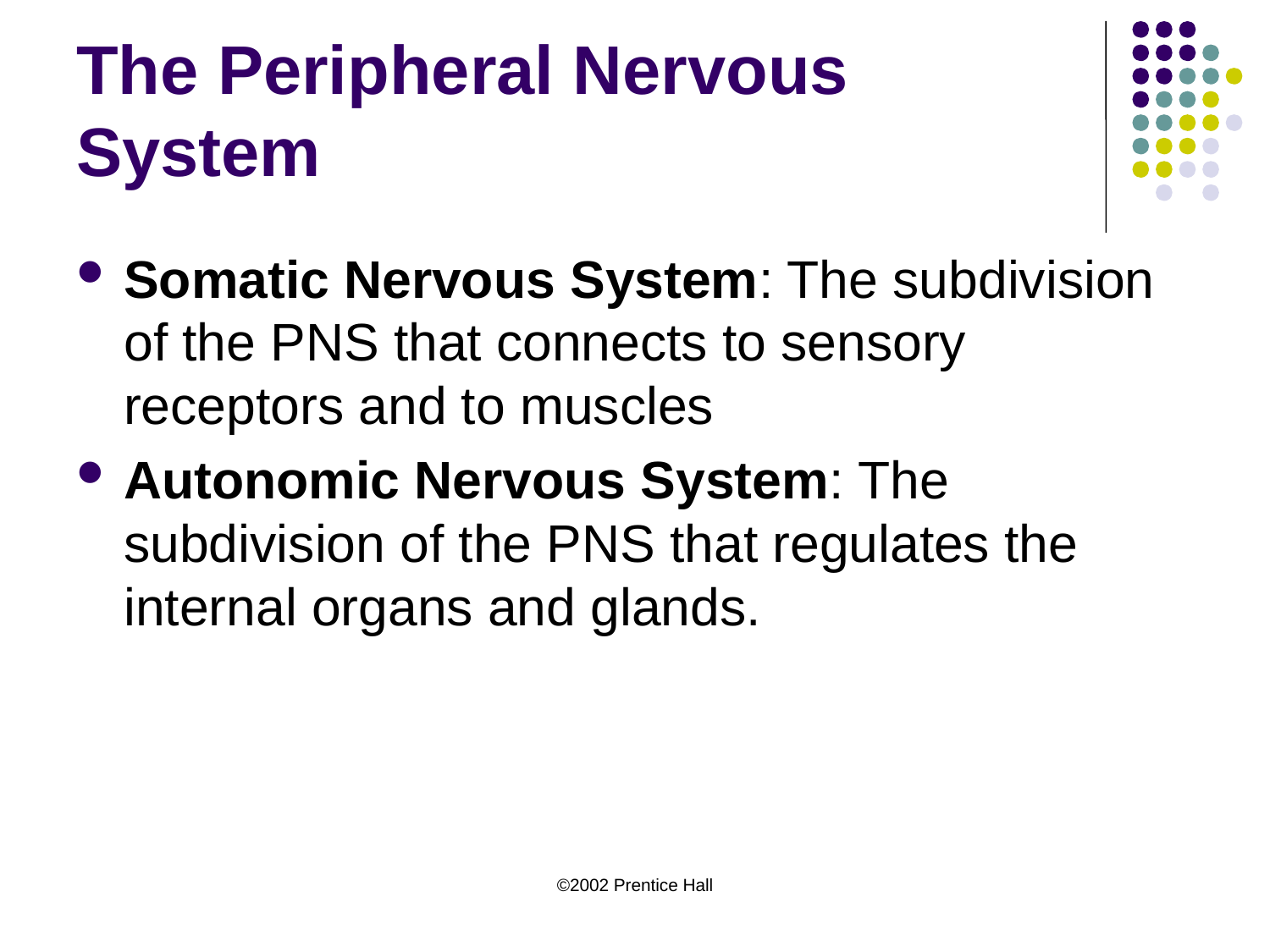

# The Peripheral Nervous System
Somatic Nervous System: The subdivision of the PNS that connects to sensory receptors and to muscles
Autonomic Nervous System: The subdivision of the PNS that regulates the internal organs and glands.
©2002 Prentice Hall